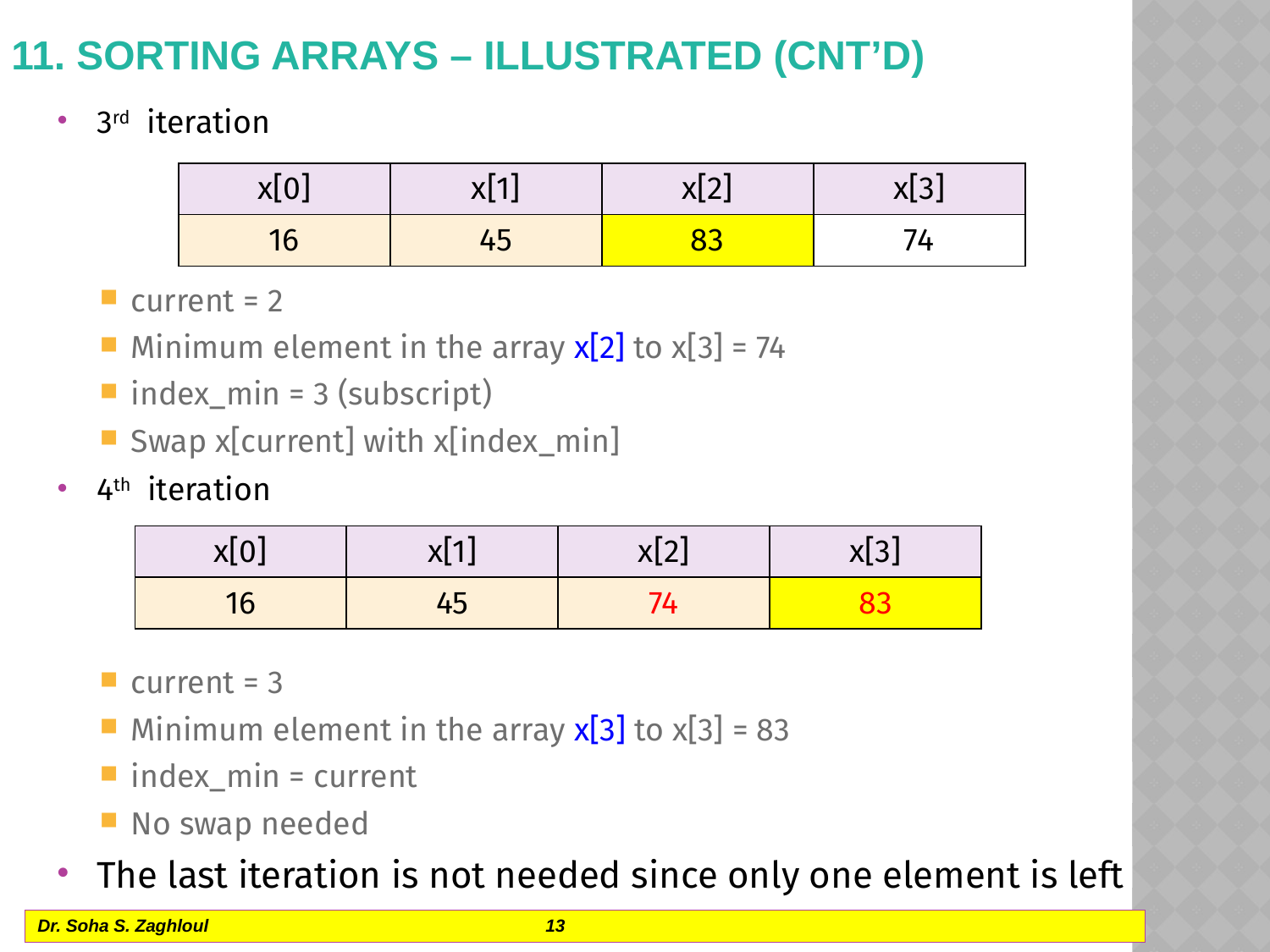

# 11. Sorting arrays – illustrated (cnt’d)

3rd  iteration

current = 2
Minimum element in the array x[2] to x[3] = 74
index_min = 3 (subscript)
Swap x[current] with x[index_min]
4th  iteration

current = 3
Minimum element in the array x[3] to x[3] = 83
index_min = current
No swap needed
The last iteration is not needed since only one element is left
| x[0] | x[1] | x[2] | x[3] |
| --- | --- | --- | --- |
| 16 | 45 | 83 | 74 |
| x[0] | x[1] | x[2] | x[3] |
| --- | --- | --- | --- |
| 16 | 45 | 74 | 83 |
Dr. Soha S. Zaghloul			13